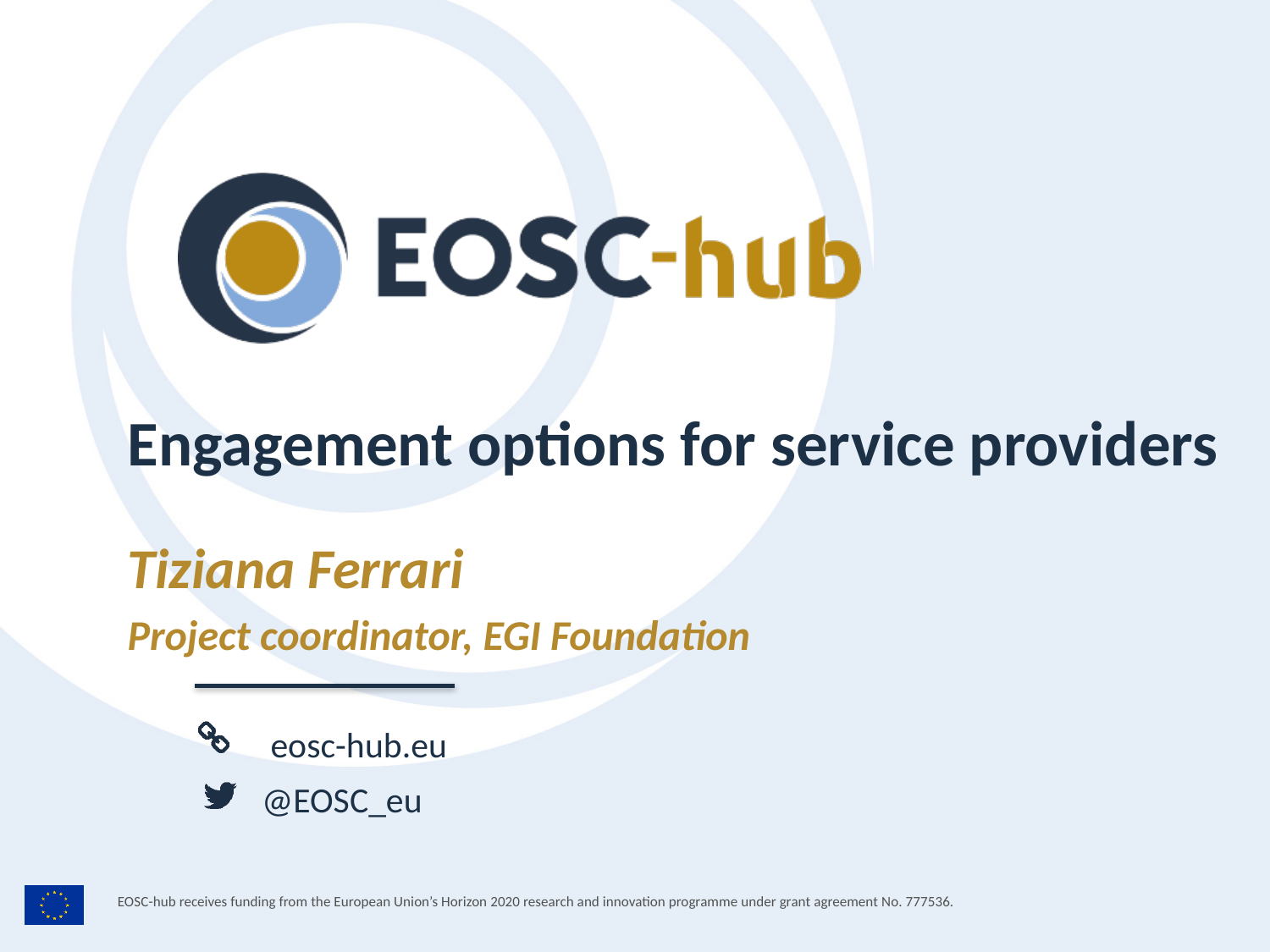

Engagement options for service providers
Tiziana Ferrari
Project coordinator, EGI Foundation